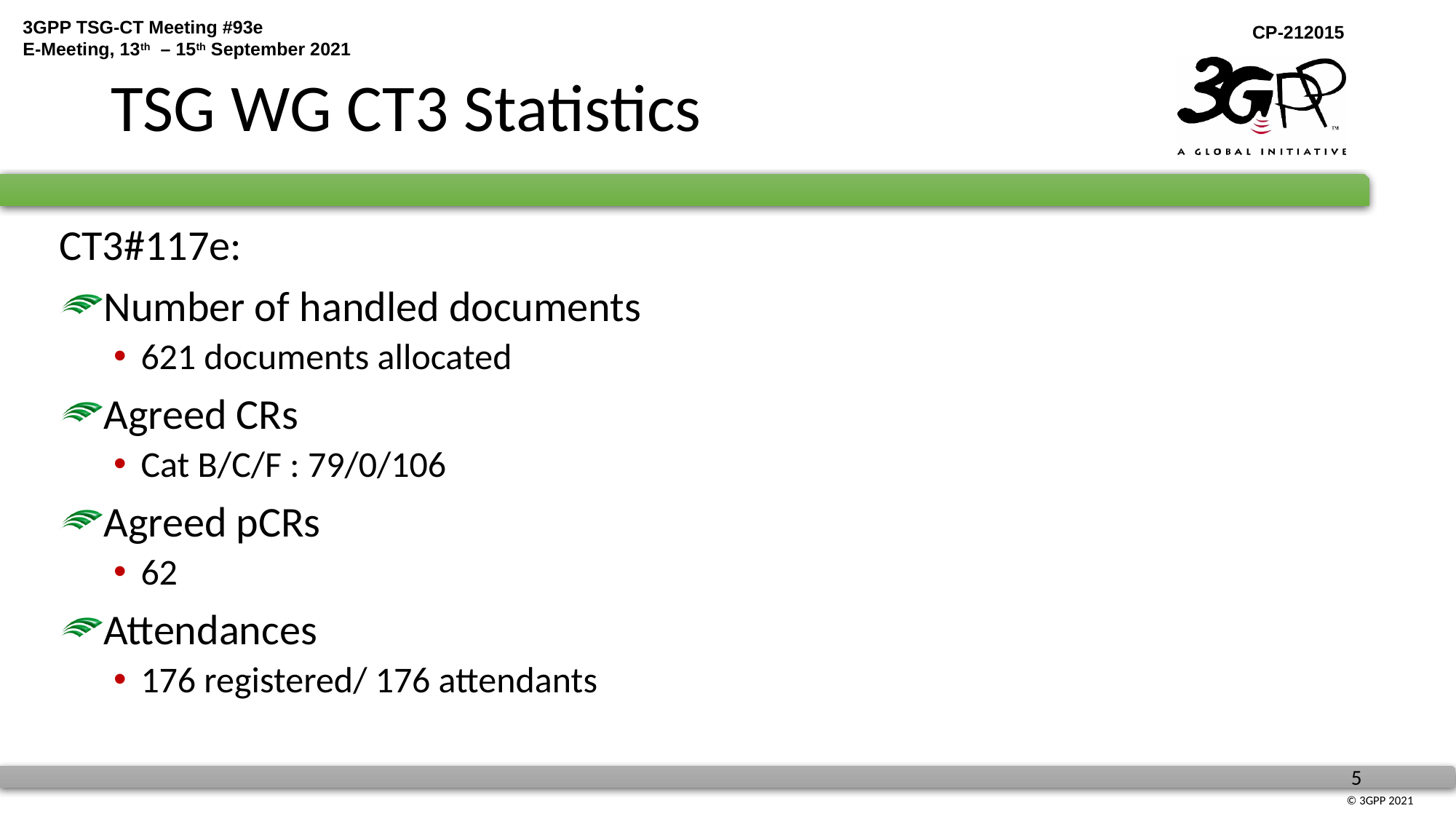

# TSG WG CT3 Statistics
CT3#117e:
Number of handled documents
621 documents allocated
Agreed CRs
Cat B/C/F : 79/0/106
Agreed pCRs
62
Attendances
176 registered/ 176 attendants